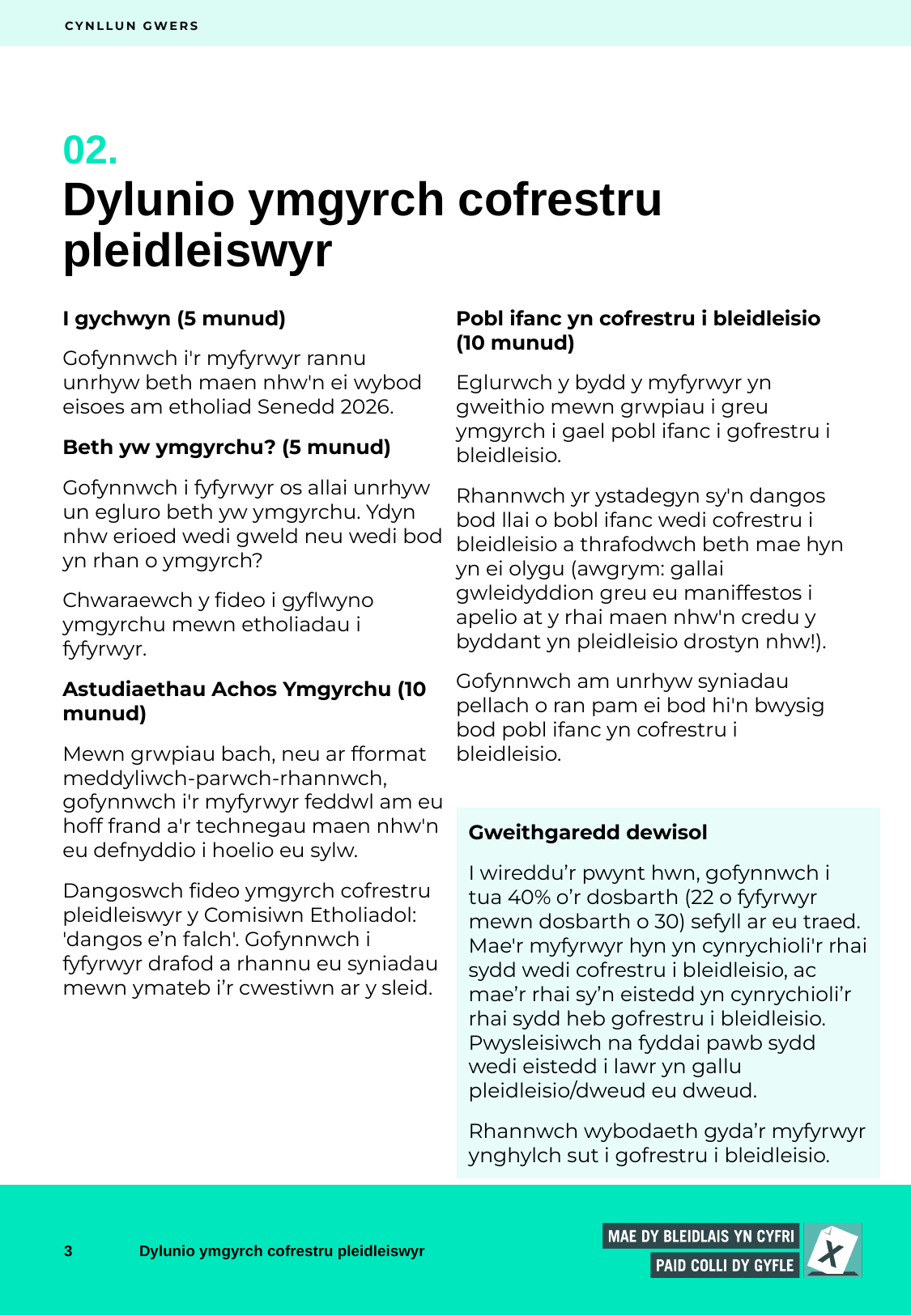

CYNLLUN GWERS
02.
# Dylunio ymgyrch cofrestru pleidleiswyr
Pobl ifanc yn cofrestru i bleidleisio (10 munud)
Eglurwch y bydd y myfyrwyr yn gweithio mewn grwpiau i greu ymgyrch i gael pobl ifanc i gofrestru i bleidleisio.
Rhannwch yr ystadegyn sy'n dangos bod llai o bobl ifanc wedi cofrestru i bleidleisio a thrafodwch beth mae hyn yn ei olygu (awgrym: gallai gwleidyddion greu eu maniffestos i apelio at y rhai maen nhw'n credu y byddant yn pleidleisio drostyn nhw!).
Gofynnwch am unrhyw syniadau pellach o ran pam ei bod hi'n bwysig bod pobl ifanc yn cofrestru i bleidleisio.
I gychwyn (5 munud)
Gofynnwch i'r myfyrwyr rannu unrhyw beth maen nhw'n ei wybod eisoes am etholiad Senedd 2026.
Beth yw ymgyrchu? (5 munud)
Gofynnwch i fyfyrwyr os allai unrhyw un egluro beth yw ymgyrchu. Ydyn nhw erioed wedi gweld neu wedi bod yn rhan o ymgyrch?
Chwaraewch y fideo i gyflwyno ymgyrchu mewn etholiadau i fyfyrwyr.
Astudiaethau Achos Ymgyrchu (10 munud)
Mewn grwpiau bach, neu ar fformat meddyliwch-parwch-rhannwch, gofynnwch i'r myfyrwyr feddwl am eu hoff frand a'r technegau maen nhw'n eu defnyddio i hoelio eu sylw.
Dangoswch fideo ymgyrch cofrestru pleidleiswyr y Comisiwn Etholiadol: 'dangos e’n falch'. Gofynnwch i fyfyrwyr drafod a rhannu eu syniadau mewn ymateb i’r cwestiwn ar y sleid.

Gweithgaredd dewisol
I wireddu’r pwynt hwn, gofynnwch i tua 40% o’r dosbarth (22 o fyfyrwyr mewn dosbarth o 30) sefyll ar eu traed. Mae'r myfyrwyr hyn yn cynrychioli'r rhai sydd wedi cofrestru i bleidleisio, ac mae’r rhai sy’n eistedd yn cynrychioli’r rhai sydd heb gofrestru i bleidleisio. Pwysleisiwch na fyddai pawb sydd wedi eistedd i lawr yn gallu pleidleisio/dweud eu dweud.
Rhannwch wybodaeth gyda’r myfyrwyr ynghylch sut i gofrestru i bleidleisio.
3
Dylunio ymgyrch cofrestru pleidleiswyr